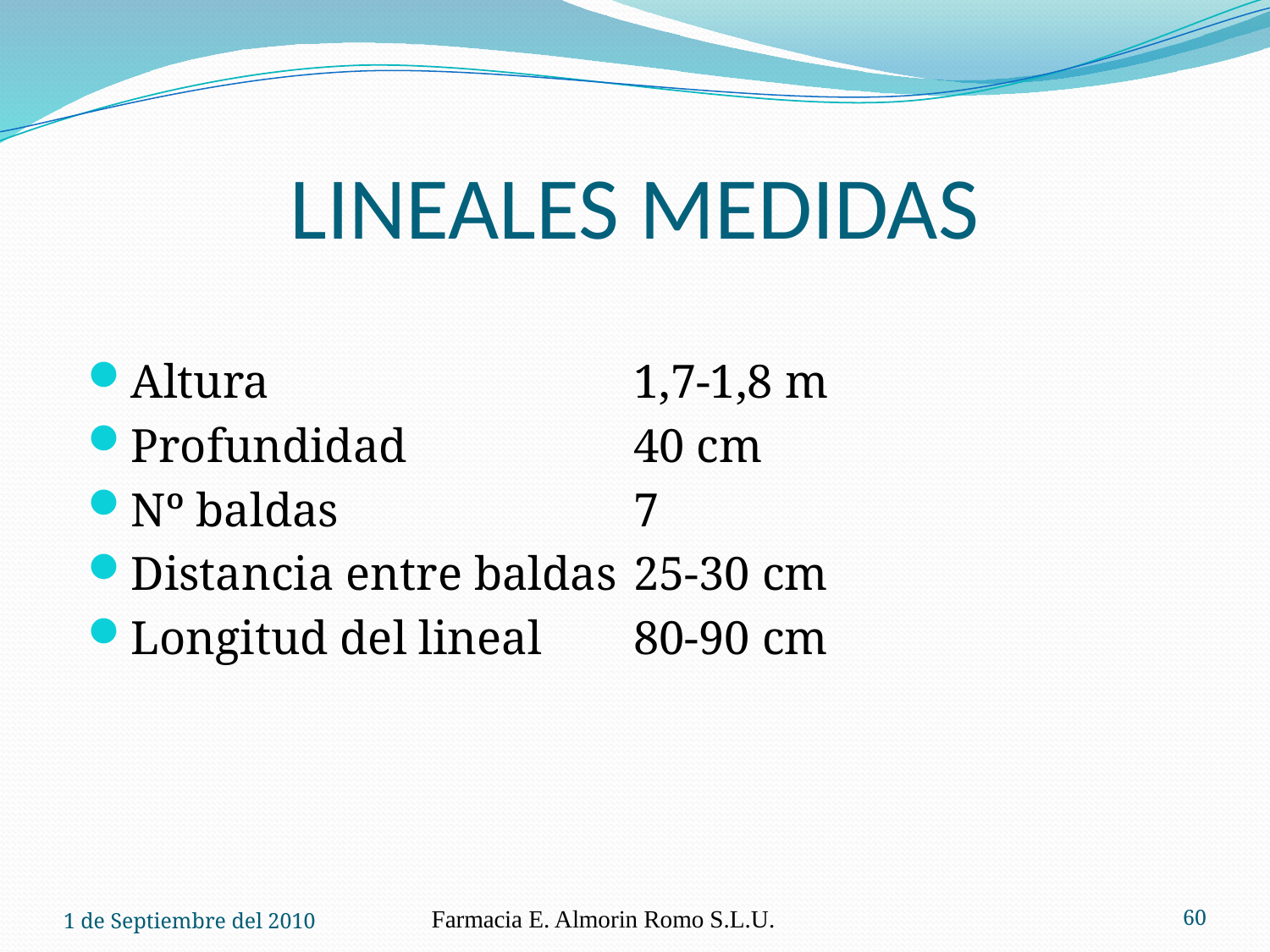

# LINEALES MEDIDAS
Altura 			1,7-1,8 m
Profundidad		40 cm
Nº baldas			7
Distancia entre baldas	25-30 cm
Longitud del lineal	80-90 cm

1 de Septiembre del 2010
Farmacia E. Almorin Romo S.L.U.
60